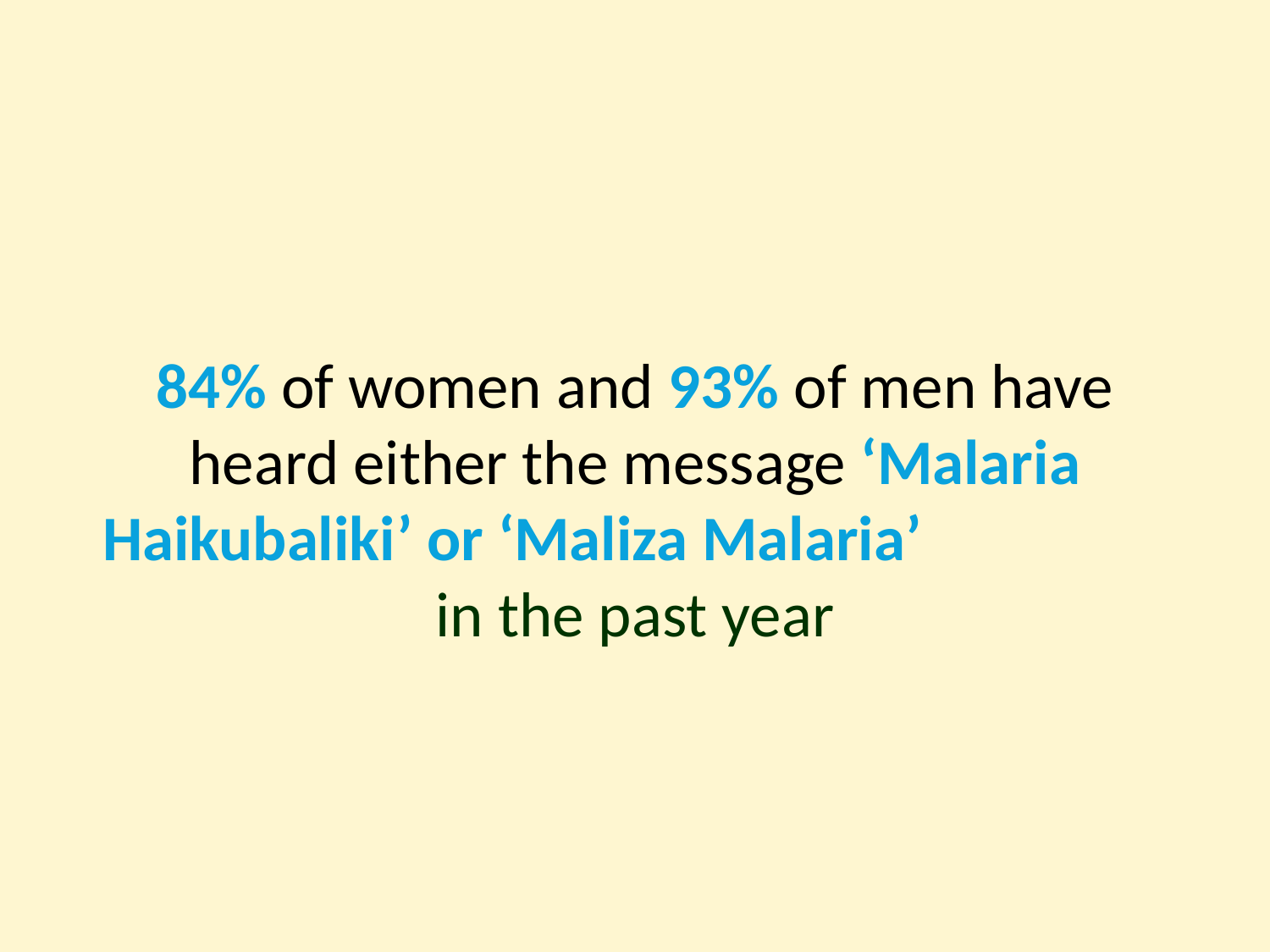

#
84% of women and 93% of men have heard either the message ‘Malaria Haikubaliki’ or ‘Maliza Malaria’                  in the past year